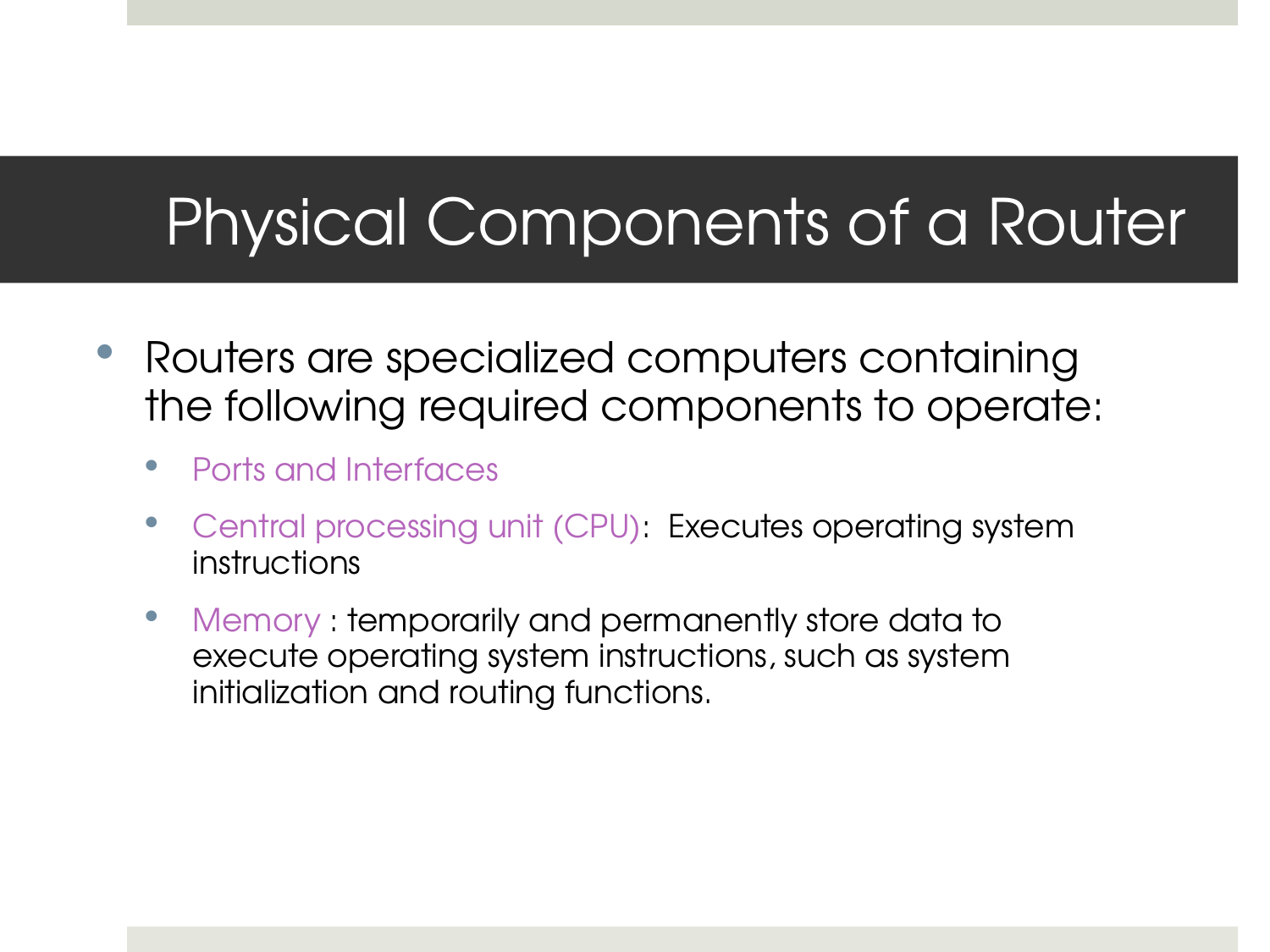

# Physical Components of a Router
Routers are specialized computers containing the following required components to operate:
Ports and Interfaces
Central processing unit (CPU):  Executes operating system instructions
Memory : temporarily and permanently store data to execute operating system instructions, such as system initialization and routing functions.